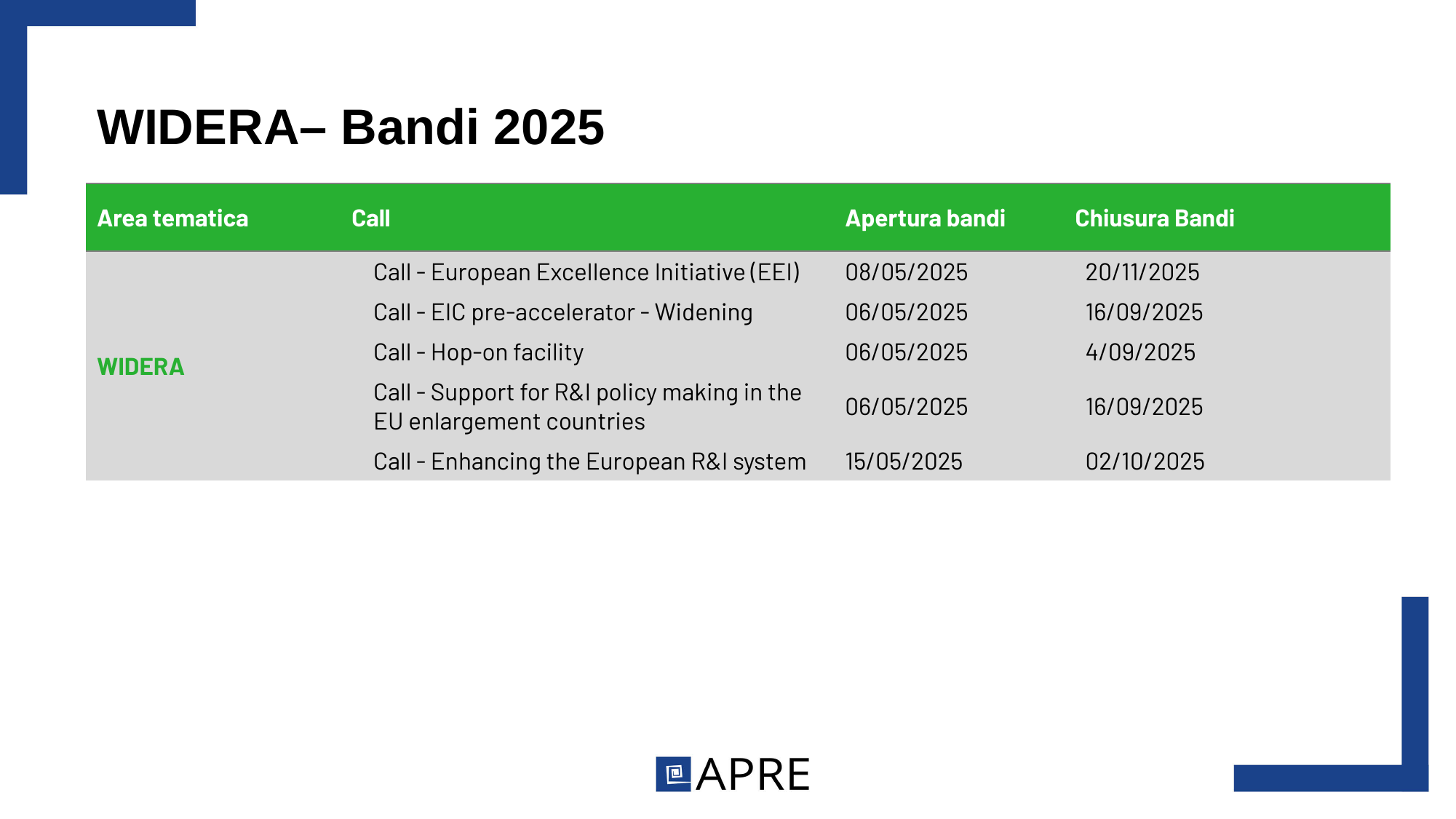

# WIDERA– Bandi 2025
| Area tematica | Call | Apertura bandi | Chiusura Bandi |
| --- | --- | --- | --- |
| WIDERA | Call - European Excellence Initiative (EEI) | 08/05/2025 | 20/11/2025 |
|  | Call - EIC pre-accelerator - Widening | 06/05/2025 | 16/09/2025 |
|  | Call - Hop-on facility | 06/05/2025 | 4/09/2025 |
|  | Call - Support for R&I policy making in the EU enlargement countries | 06/05/2025 | 16/09/2025 |
|  | Call - Enhancing the European R&I system | 15/05/2025 | 02/10/2025 |